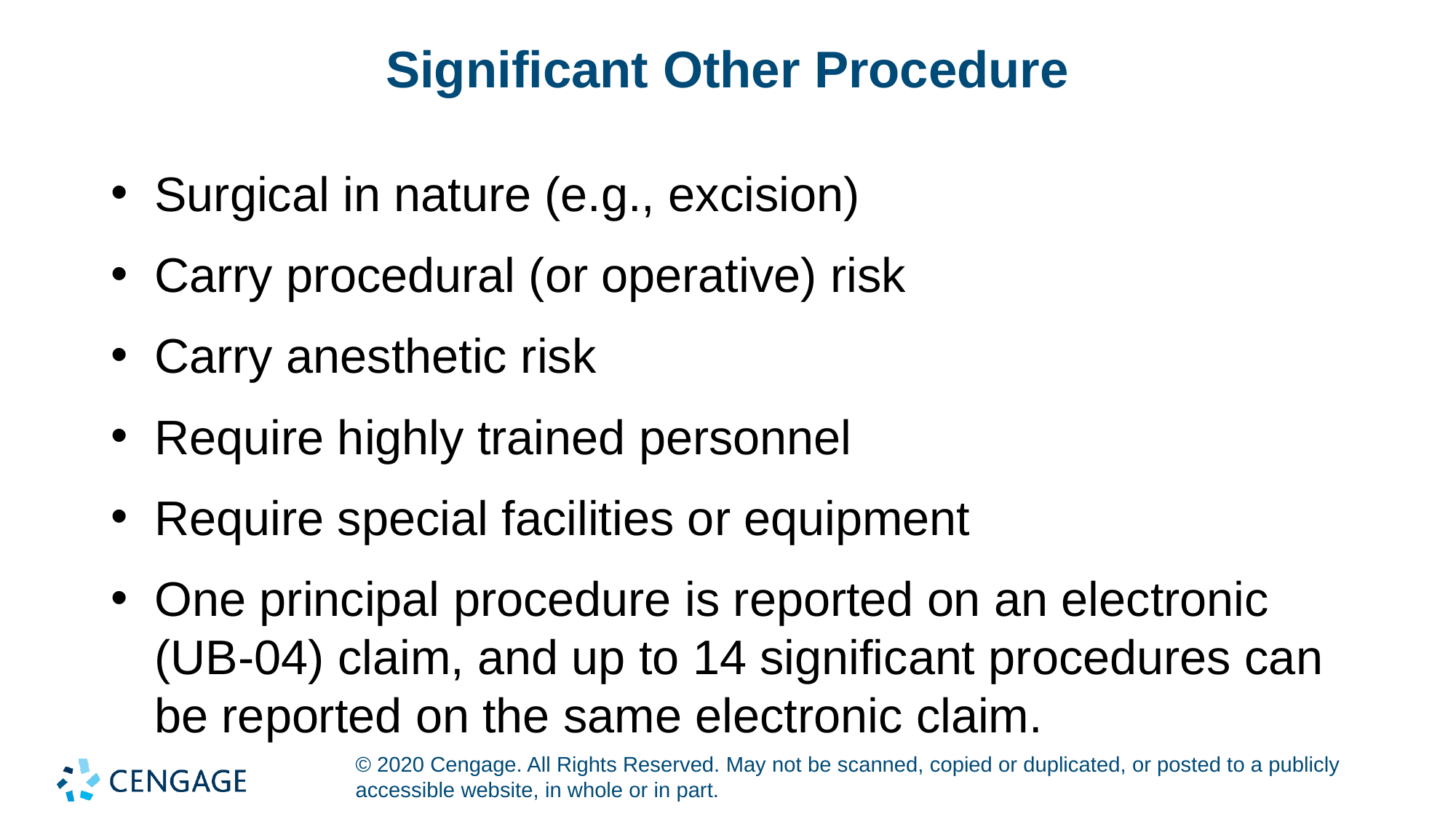

# Significant Other Procedure
Surgical in nature (e.g., excision)
Carry procedural (or operative) risk
Carry anesthetic risk
Require highly trained personnel
Require special facilities or equipment
One principal procedure is reported on an electronic (UB-04) claim, and up to 14 significant procedures can be reported on the same electronic claim.